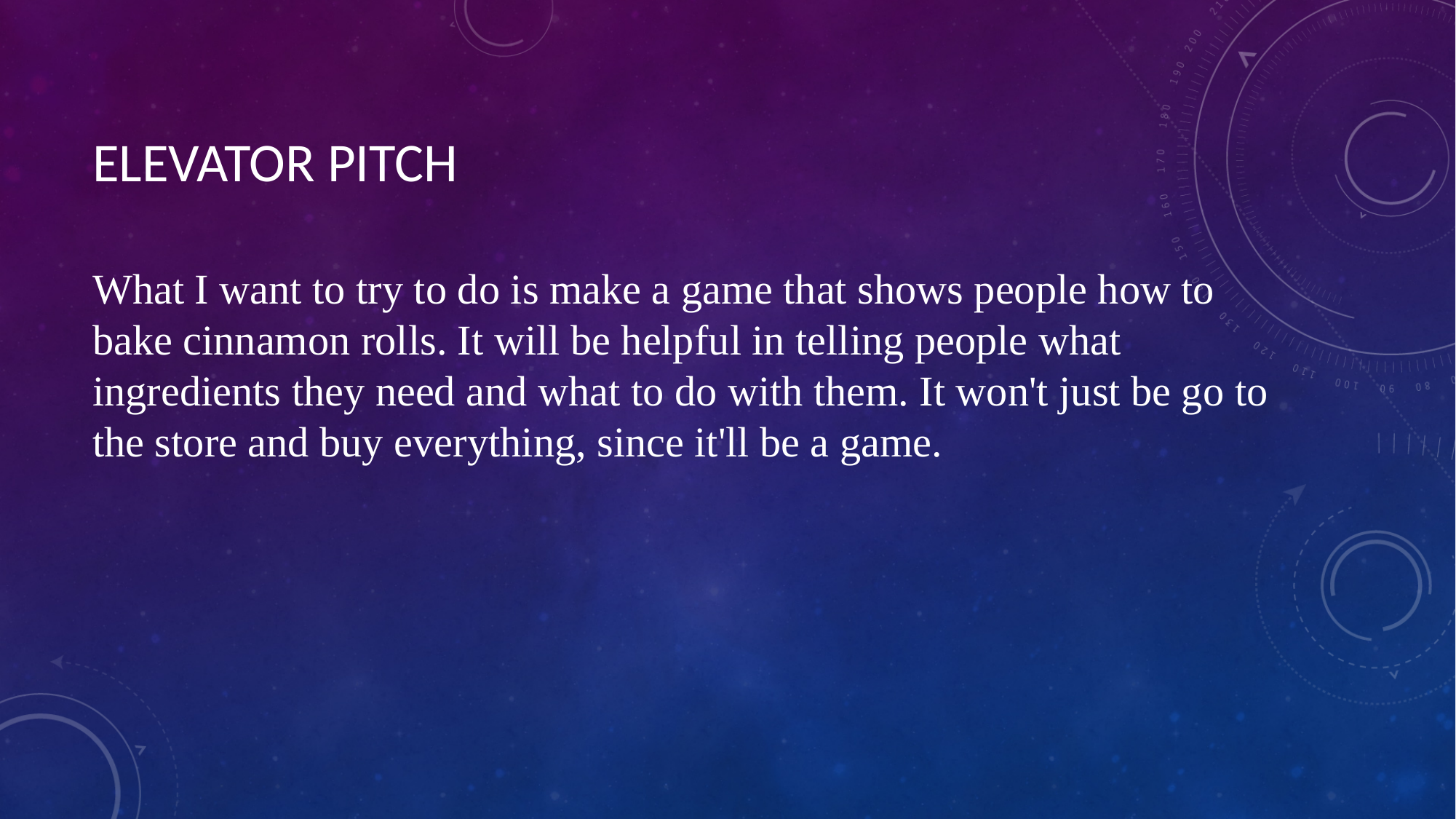

# Elevator Pitch

What I want to try to do is make a game that shows people how to bake cinnamon rolls. It will be helpful in telling people what ingredients they need and what to do with them. It won't just be go to the store and buy everything, since it'll be a game.